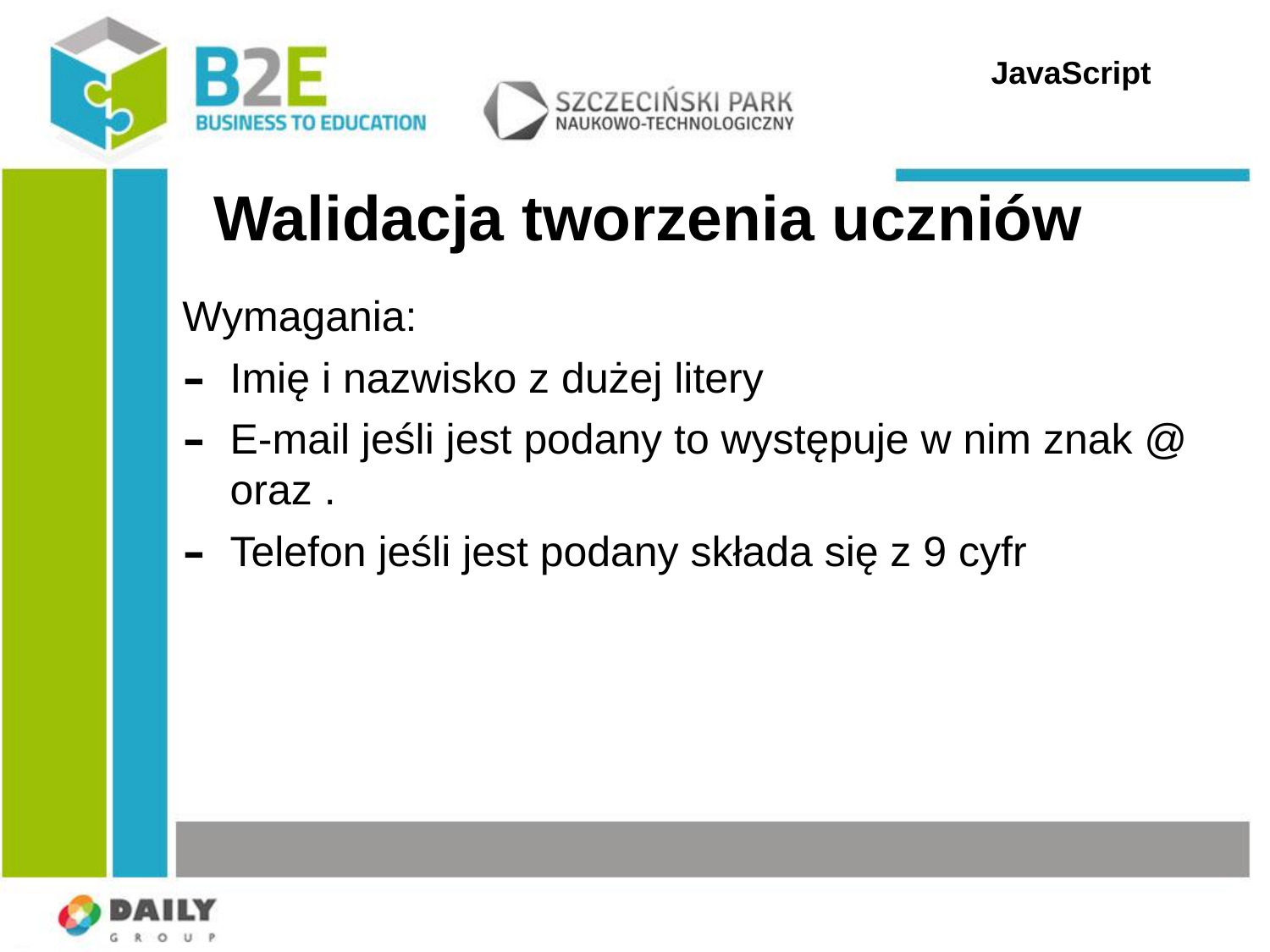

JavaScript
Walidacja tworzenia uczniów
Wymagania:
Imię i nazwisko z dużej litery
E-mail jeśli jest podany to występuje w nim znak @ oraz .
Telefon jeśli jest podany składa się z 9 cyfr